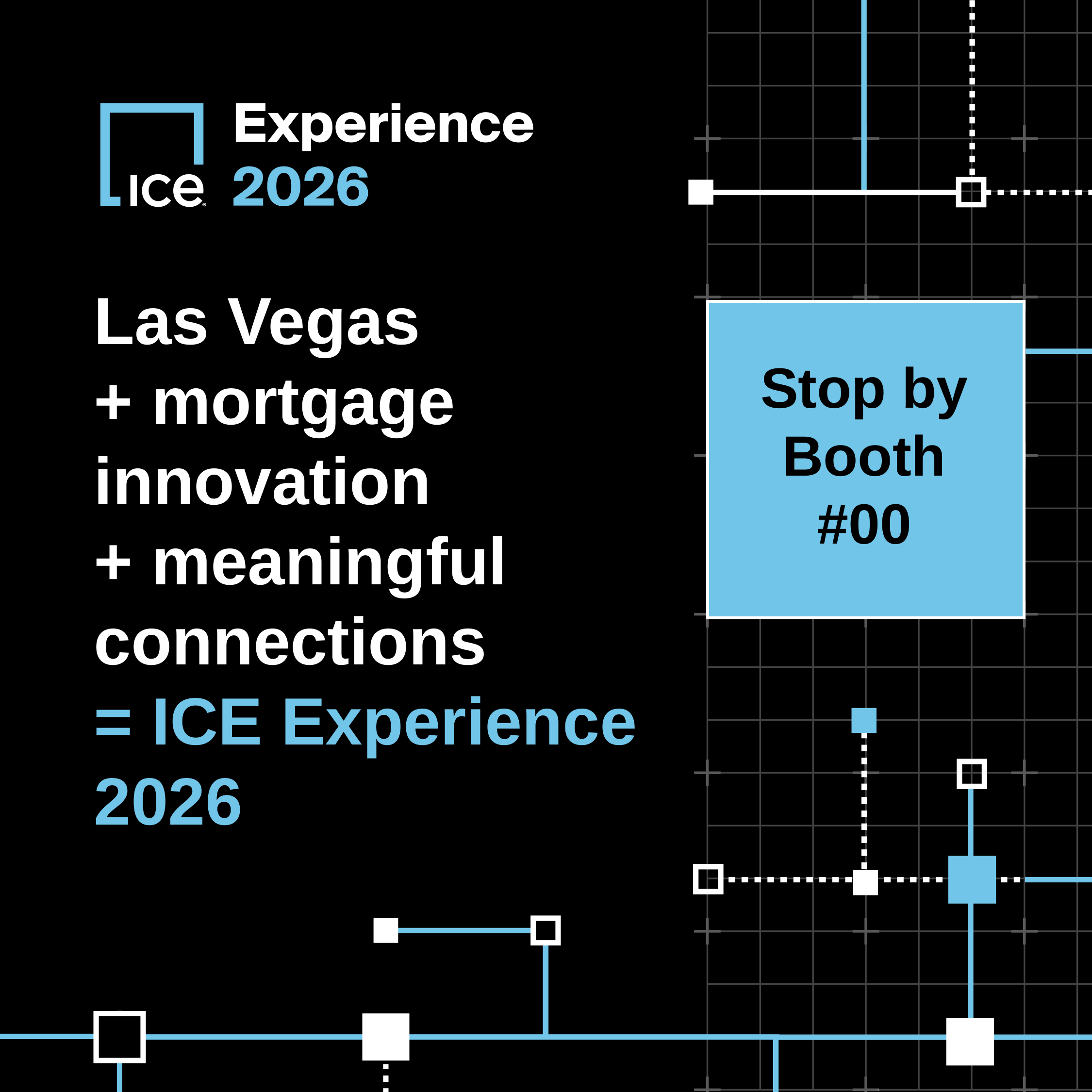

Las Vegas
+ mortgage innovation
+ meaningful connections
= ICE Experience 2026

Stop by
Booth #00